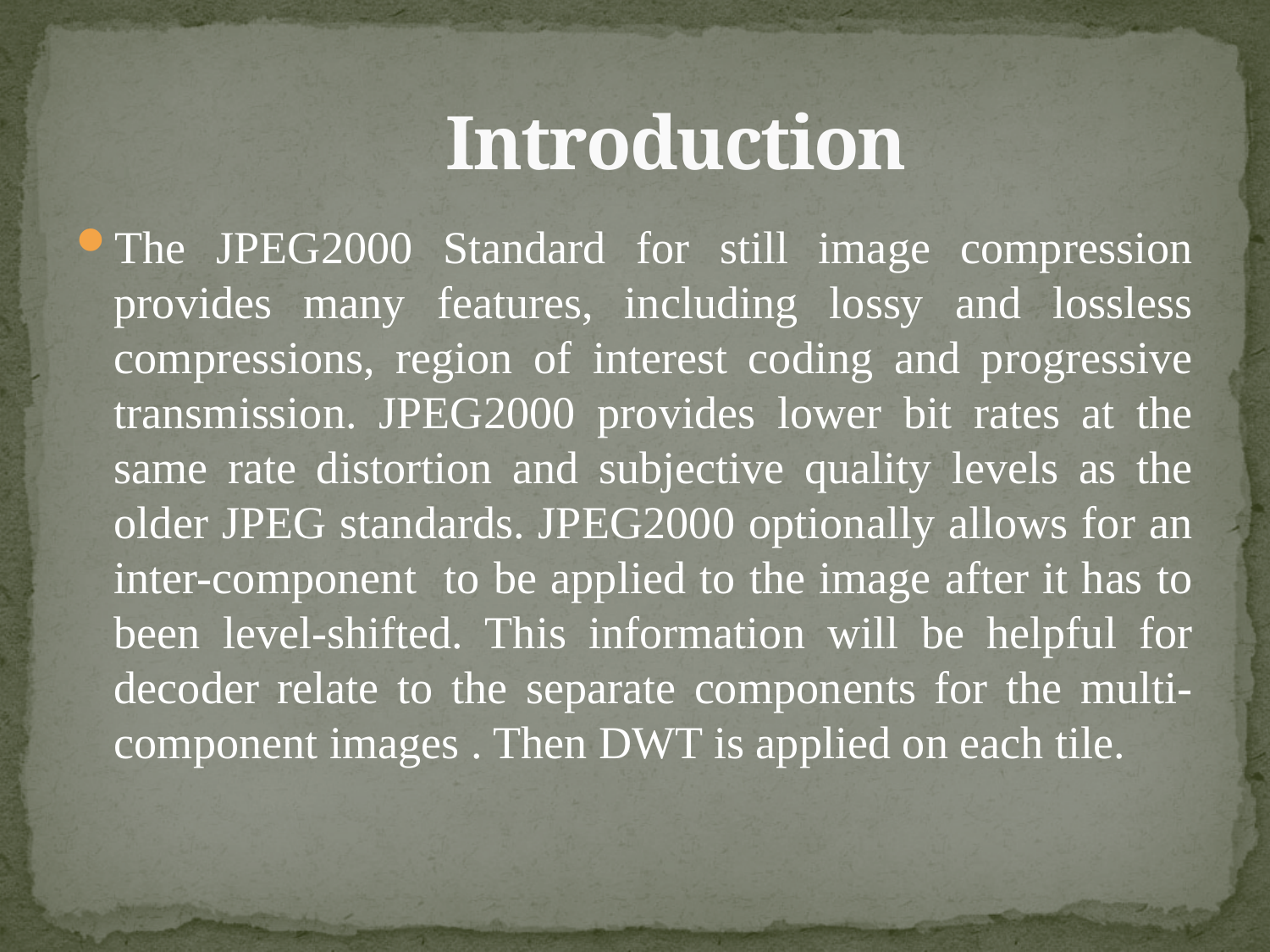

# Introduction
The JPEG2000 Standard for still image compression provides many features, including lossy and lossless compressions, region of interest coding and progressive transmission. JPEG2000 provides lower bit rates at the same rate distortion and subjective quality levels as the older JPEG standards. JPEG2000 optionally allows for an inter-component  to be applied to the image after it has to been level-shifted. This information will be helpful for decoder relate to the separate components for the multi-component images . Then DWT is applied on each tile.